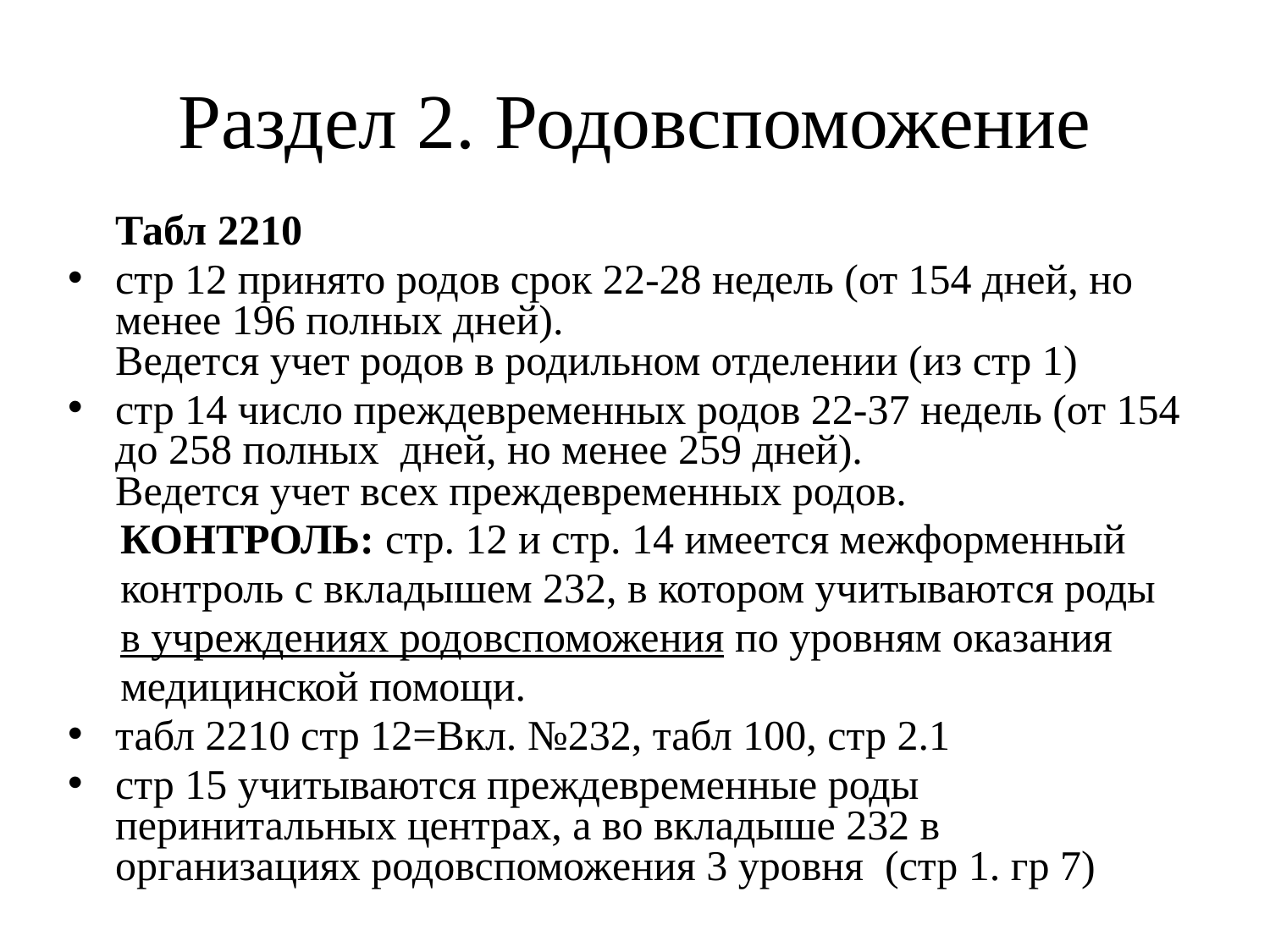

Раздел 2. Родовспоможение
	Табл 2210
стр 12 принято родов срок 22-28 недель (от 154 дней, но менее 196 полных дней).
Ведется учет родов в родильном отделении (из стр 1)
стр 14 число преждевременных родов 22-37 недель (от 154 до 258 полных  дней, но менее 259 дней).
Ведется учет всех преждевременных родов.
     КОНТРОЛЬ: стр. 12 и стр. 14 имеется межформенный
     контроль с вкладышем 232, в котором учитываются роды
     в учреждениях родовспоможения по уровням оказания
     медицинской помощи.
табл 2210 стр 12=Вкл. №232, табл 100, стр 2.1
стр 15 учитываются преждевременные роды перинитальных центрах, а во вкладыше 232 в организациях родовспоможения 3 уровня  (стр 1. гр 7)